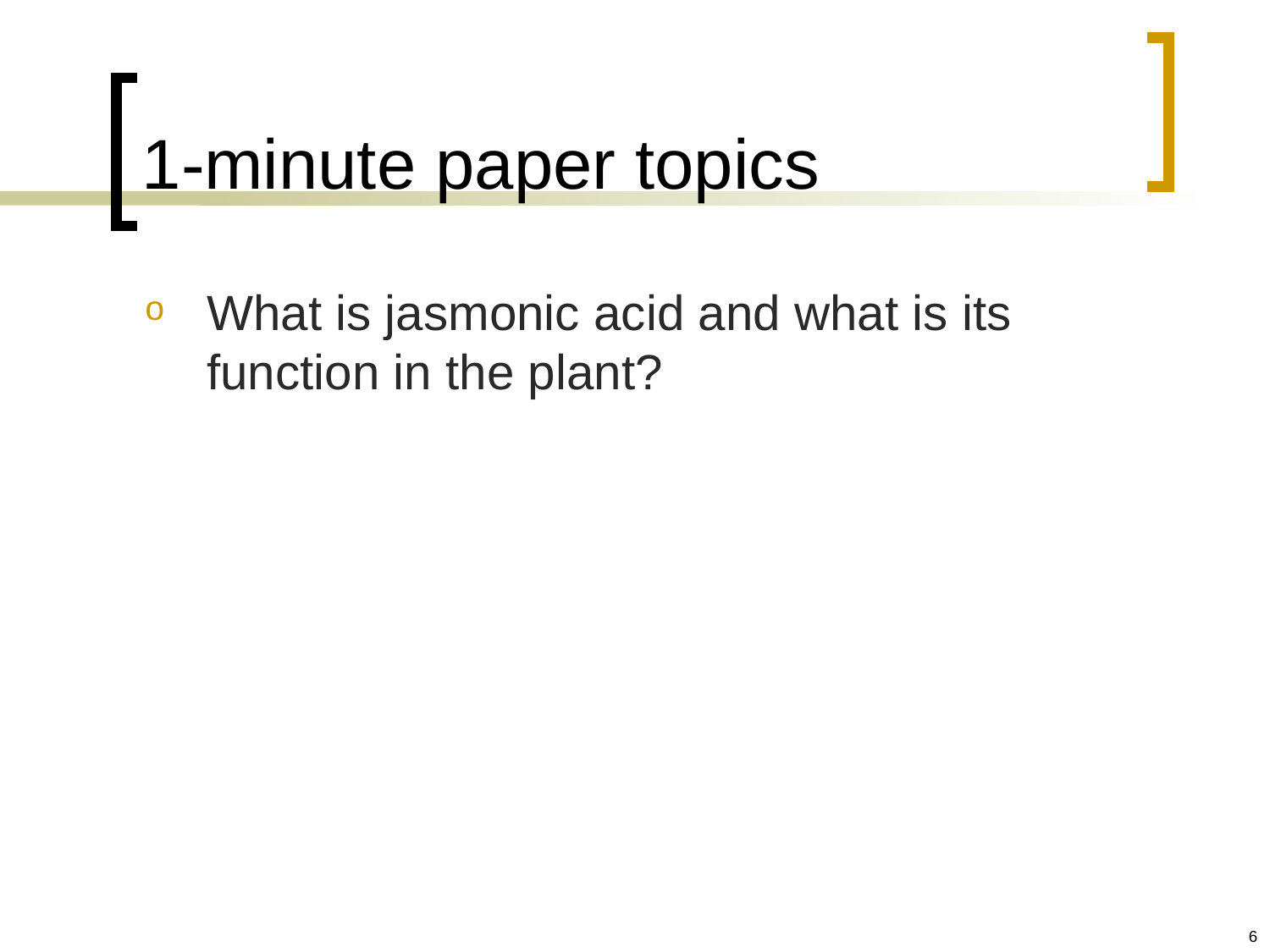

# 1-minute paper topics
What is jasmonic acid and what is its function in the plant?